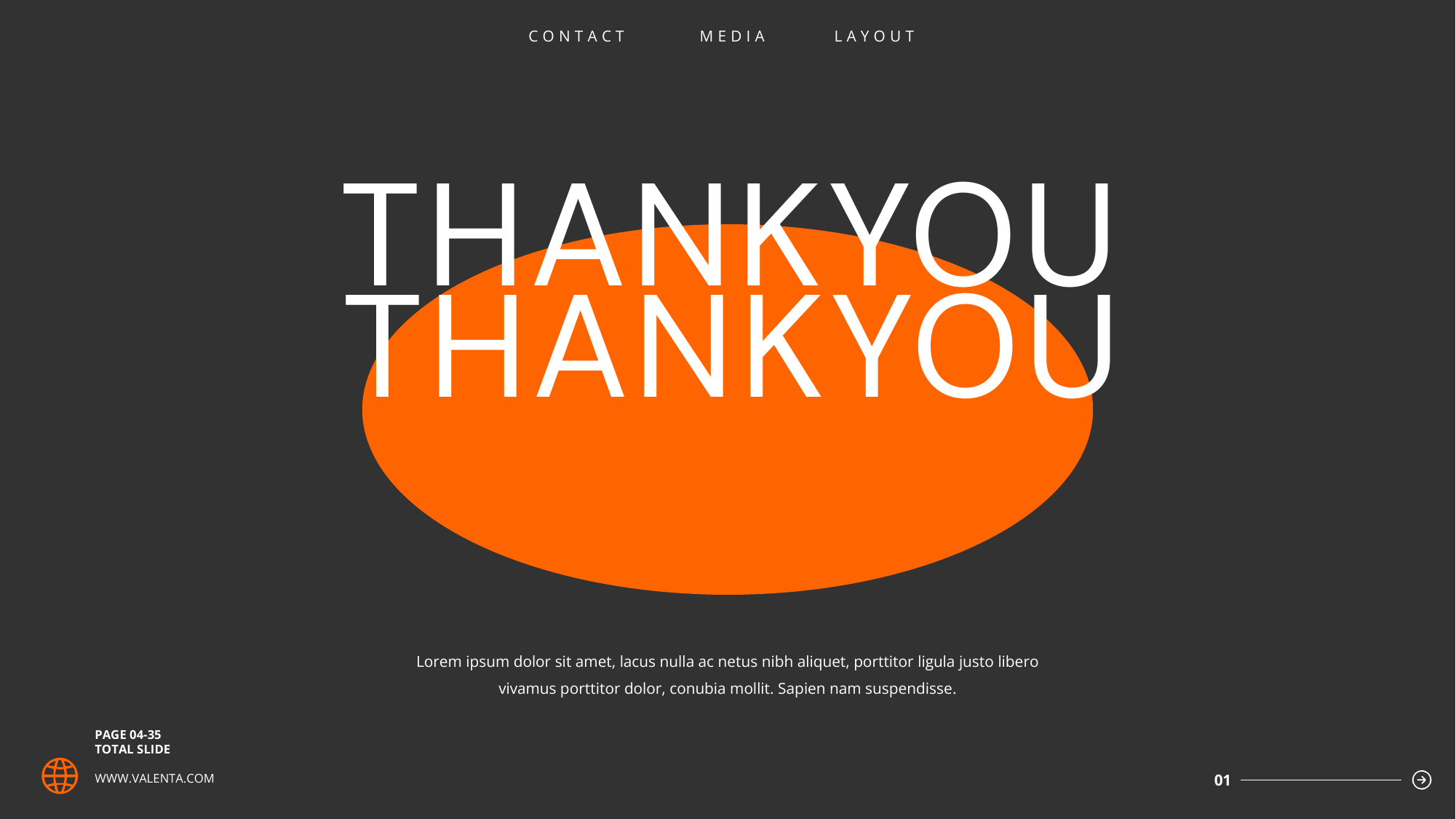

CONTACT
MEDIA
LAYOUT
THANKYOU

THANKYOU
Lorem ipsum dolor sit amet, lacus nulla ac netus nibh aliquet, porttitor ligula justo libero vivamus porttitor dolor, conubia mollit. Sapien nam suspendisse.
PAGE 04-35
TOTAL SLIDE

WWW.VALENTA.COM
01